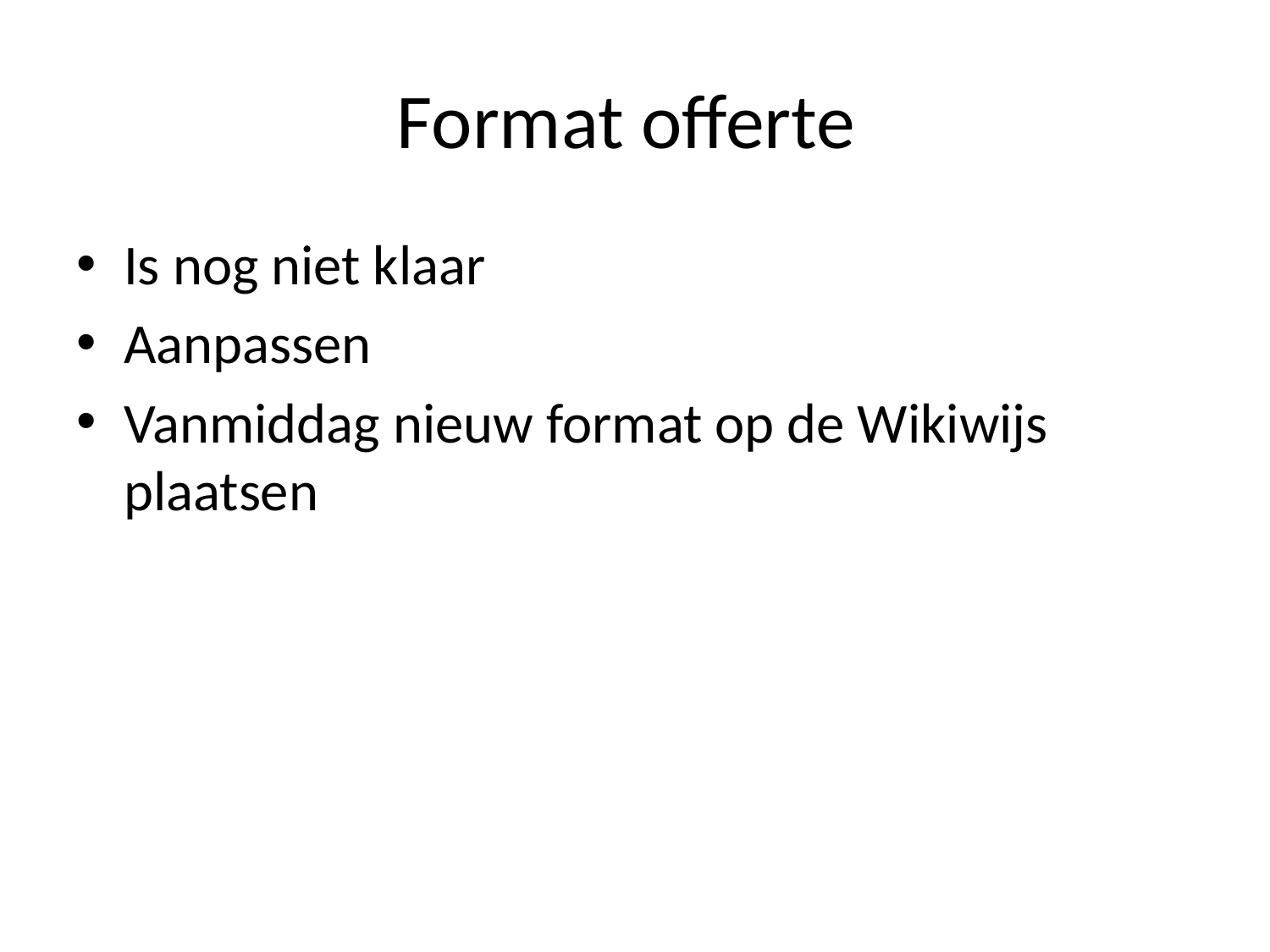

# Format offerte
Is nog niet klaar
Aanpassen
Vanmiddag nieuw format op de Wikiwijs plaatsen